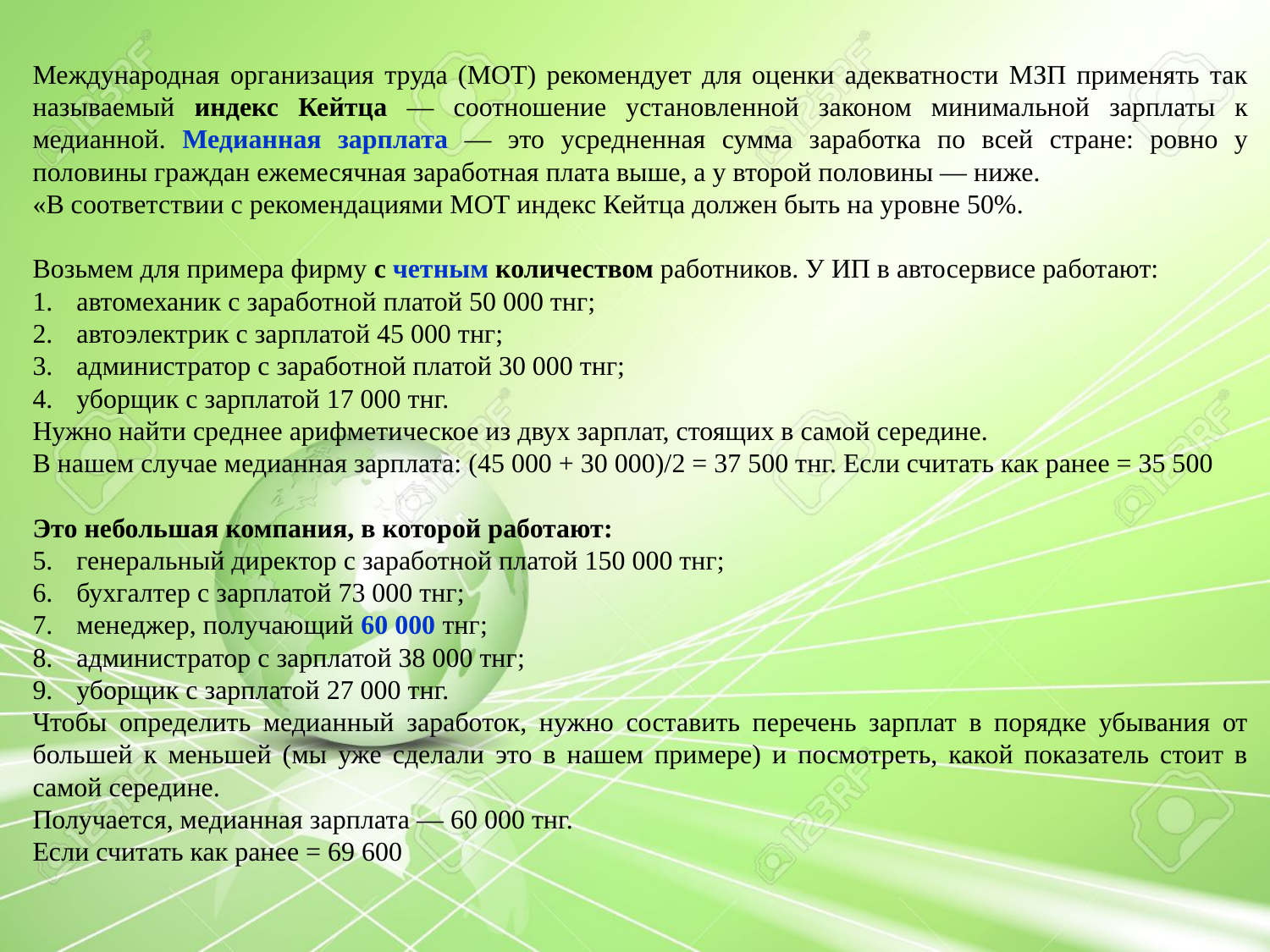

Международная организация труда (МОТ) рекомендует для оценки адекватности МЗП применять так называемый индекс Кейтца — соотношение установленной законом минимальной зарплаты к медианной. Медианная зарплата — это усредненная сумма заработка по всей стране: ровно у половины граждан ежемесячная заработная плата выше, а у второй половины — ниже.
«В соответствии с рекомендациями МОТ индекс Кейтца должен быть на уровне 50%.

Возьмем для примера фирму с четным количеством работников. У ИП в автосервисе работают:
автомеханик с заработной платой 50 000 тнг;
автоэлектрик с зарплатой 45 000 тнг;
администратор с заработной платой 30 000 тнг;
уборщик с зарплатой 17 000 тнг.
Нужно найти среднее арифметическое из двух зарплат, стоящих в самой середине.
В нашем случае медианная зарплата: (45 000 + 30 000)/2 = 37 500 тнг. Если считать как ранее = 35 500

Это небольшая компания, в которой работают:
генеральный директор с заработной платой 150 000 тнг;
бухгалтер с зарплатой 73 000 тнг;
менеджер, получающий 60 000 тнг;
администратор с зарплатой 38 000 тнг;
уборщик с зарплатой 27 000 тнг.
Чтобы определить медианный заработок, нужно составить перечень зарплат в порядке убывания от большей к меньшей (мы уже сделали это в нашем примере) и посмотреть, какой показатель стоит в самой середине.
Получается, медианная зарплата — 60 000 тнг.
Если считать как ранее = 69 600